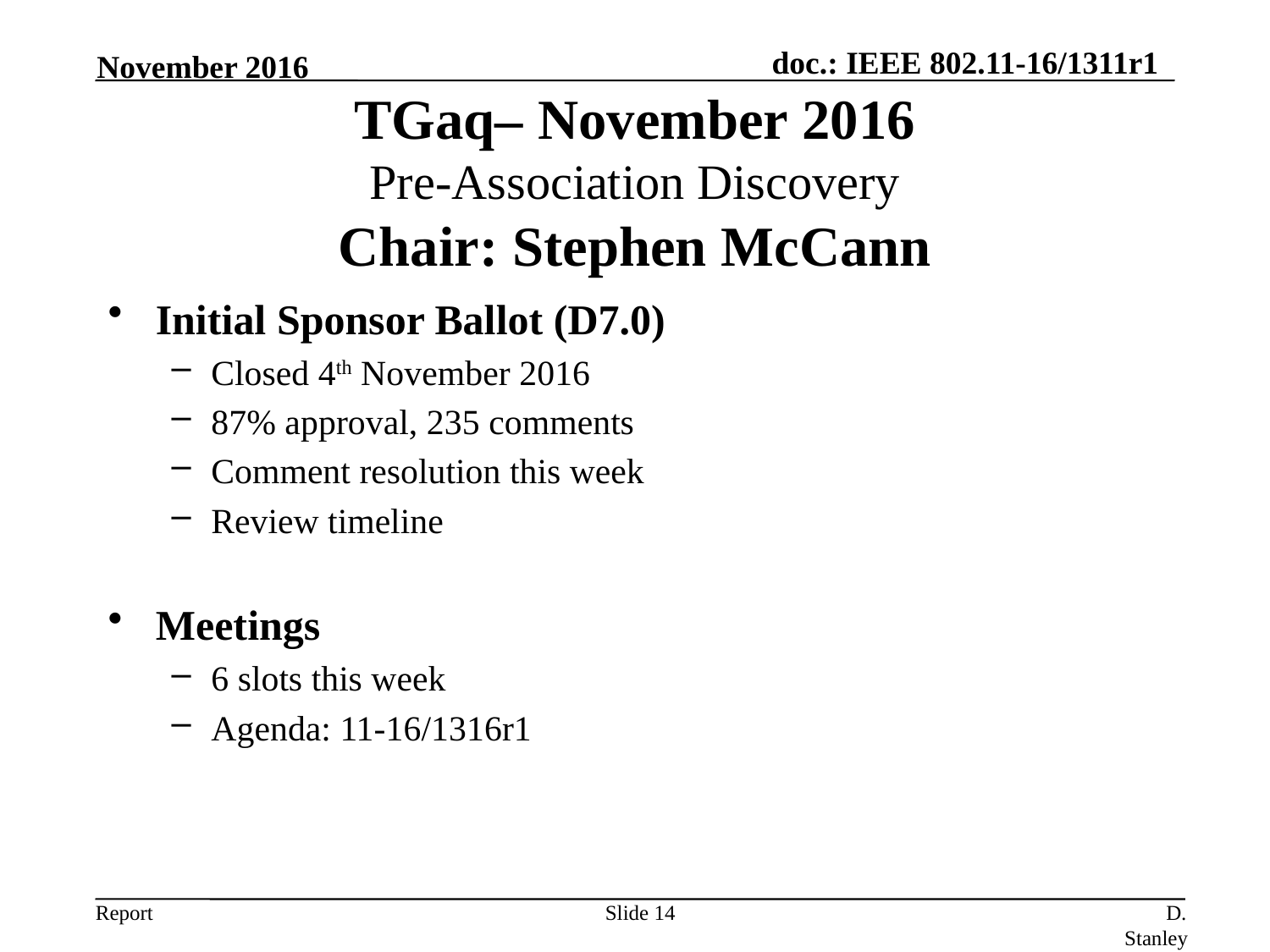

November 2016
TGaq– November 2016
Pre-Association Discovery
Chair: Stephen McCann
Initial Sponsor Ballot (D7.0)
Closed 4th November 2016
87% approval, 235 comments
Comment resolution this week
Review timeline

Meetings
6 slots this week
Agenda: 11-16/1316r1
Slide 14
D. Stanley, HP Enterprise